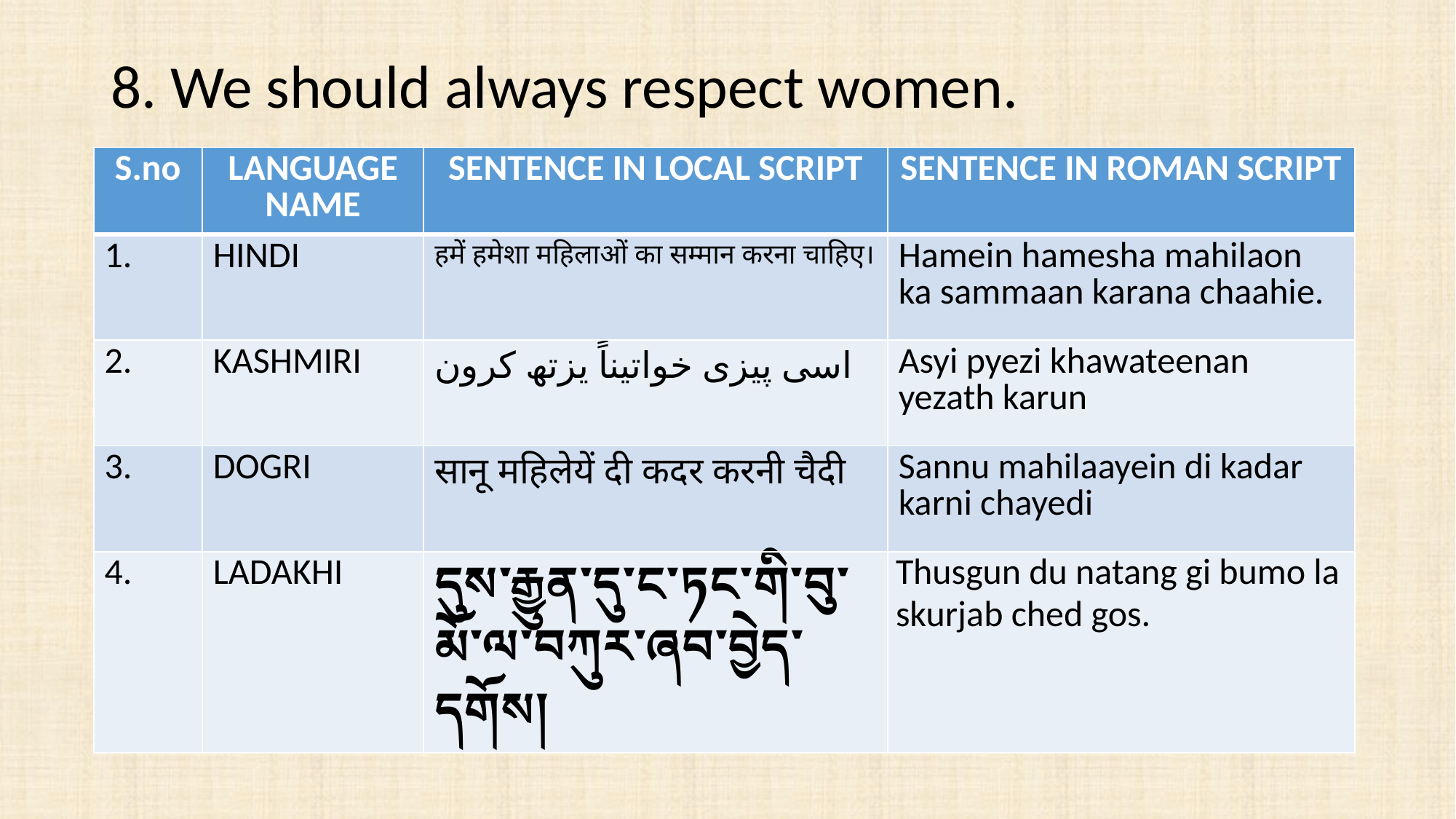

# 8. We should always respect women.
| S.no | LANGUAGE NAME | SENTENCE IN LOCAL SCRIPT | SENTENCE IN ROMAN SCRIPT |
| --- | --- | --- | --- |
| 1. | HINDI | हमें हमेशा महिलाओं का सम्मान करना चाहिए। | Hamein hamesha mahilaon ka sammaan karana chaahie. |
| 2. | KASHMIRI | اسی پیزی خواتیناً یزتھ کرون | Asyi pyezi khawateenan yezath karun |
| 3. | DOGRI | सानू महिलेयें दी कदर करनी चैदी | Sannu mahilaayein di kadar karni chayedi |
| 4. | LADAKHI | དུས་རྒྱུན་དུ་ང་ཏང་གི་བུ་མོ་ལ་བཀུར་ཞབ་བྱེད་དགོས། | Thusgun du natang gi bumo la skurjab ched gos. |